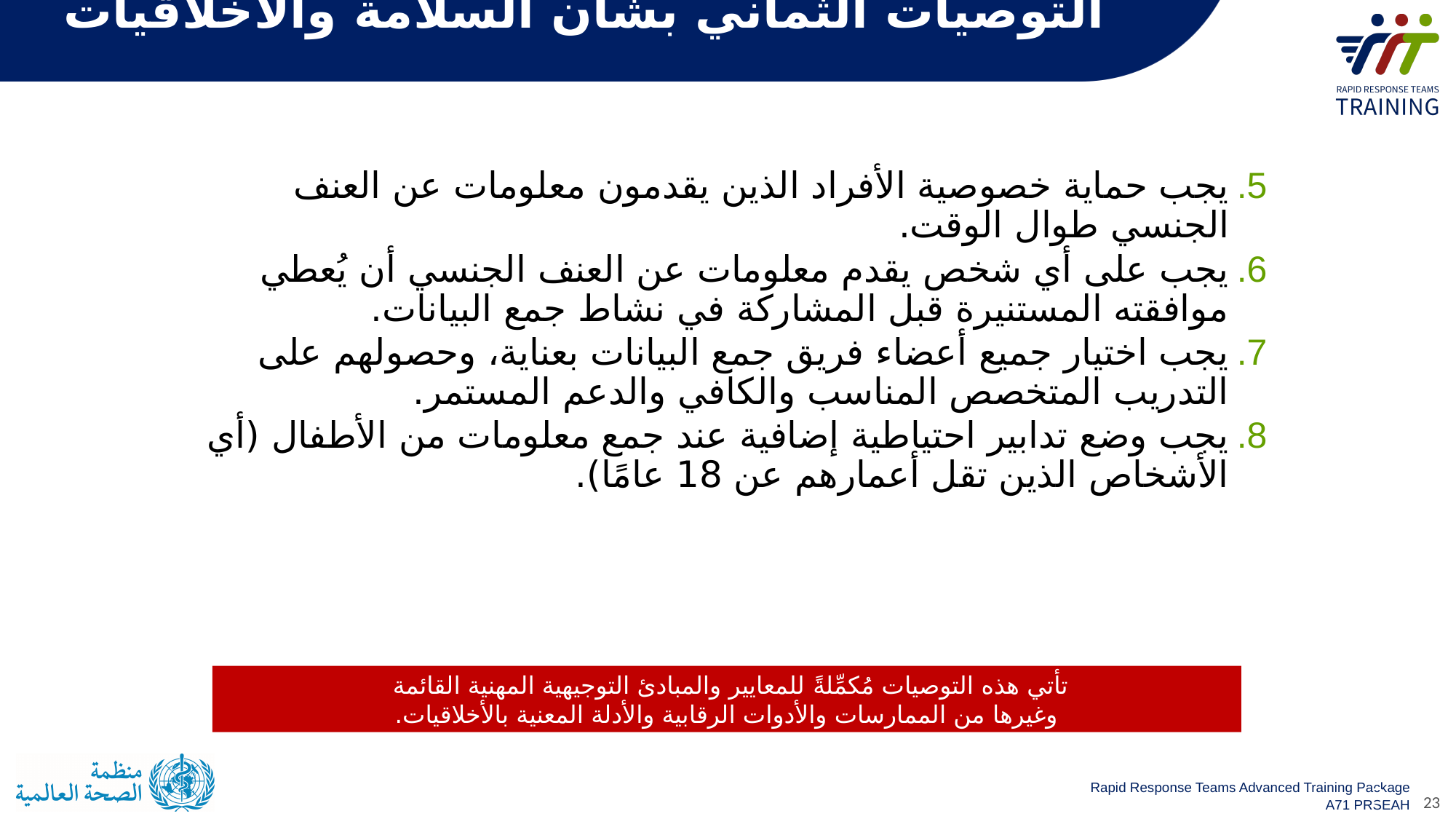

التوصيات الثماني بشأن السلامة والأخلاقيات
يجب حماية خصوصية الأفراد الذين يقدمون معلومات عن العنف الجنسي طوال الوقت.
يجب على أي شخص يقدم معلومات عن العنف الجنسي أن يُعطي موافقته المستنيرة قبل المشاركة في نشاط جمع البيانات.
يجب اختيار جميع أعضاء فريق جمع البيانات بعناية، وحصولهم على التدريب المتخصص المناسب والكافي والدعم المستمر.
يجب وضع تدابير احتياطية إضافية عند جمع معلومات من الأطفال (أي الأشخاص الذين تقل أعمارهم عن 18 عامًا).
تأتي هذه التوصيات مُكمِّلةً للمعايير والمبادئ التوجيهية المهنية القائمة
وغيرها من الممارسات والأدوات الرقابية والأدلة المعنية بالأخلاقيات.
23